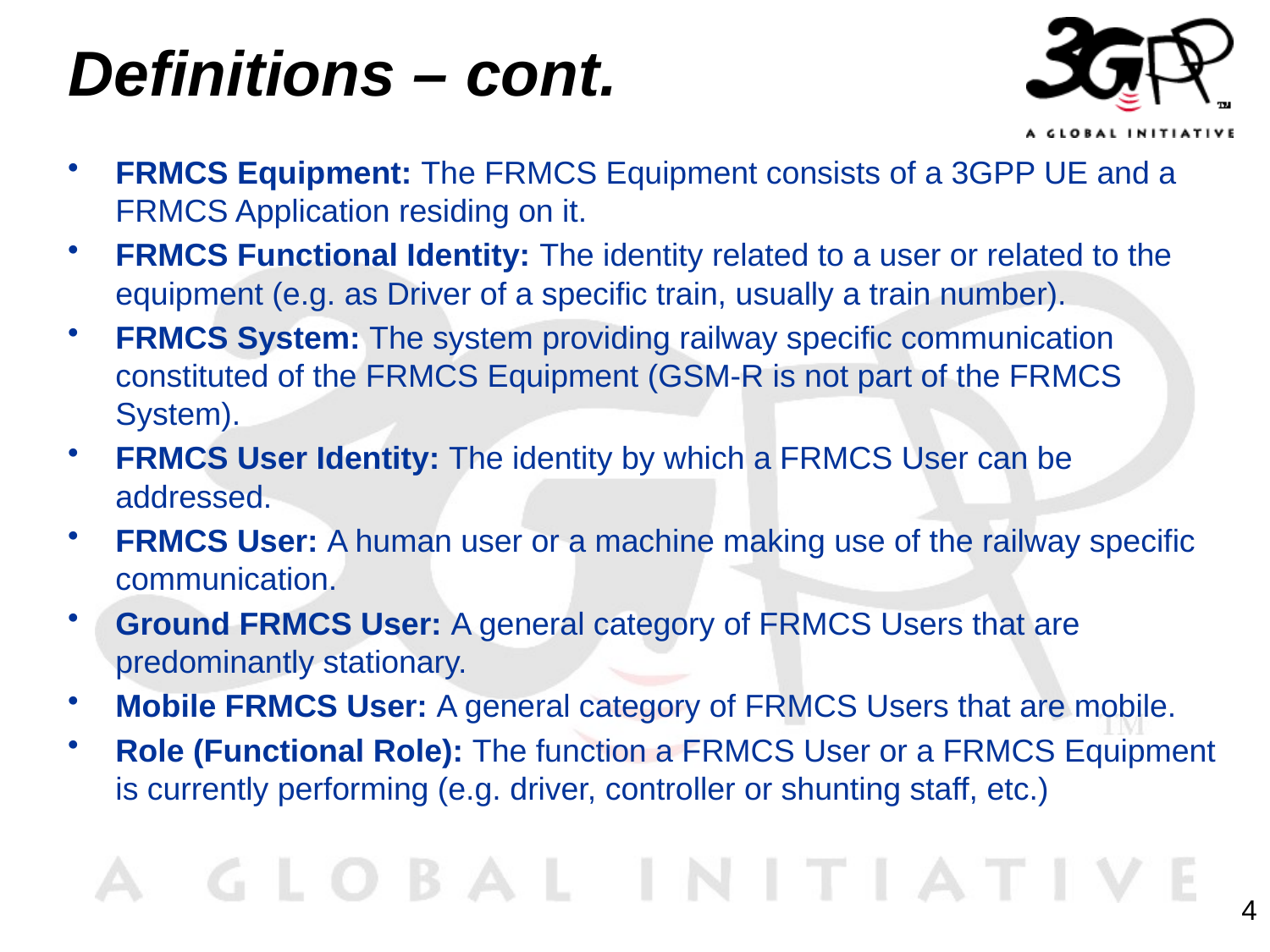

# Definitions – cont.
FRMCS Equipment: The FRMCS Equipment consists of a 3GPP UE and a FRMCS Application residing on it.
FRMCS Functional Identity: The identity related to a user or related to the equipment (e.g. as Driver of a specific train, usually a train number).
FRMCS System: The system providing railway specific communication constituted of the FRMCS Equipment (GSM-R is not part of the FRMCS System).
FRMCS User Identity: The identity by which a FRMCS User can be addressed.
FRMCS User: A human user or a machine making use of the railway specific communication.
Ground FRMCS User: A general category of FRMCS Users that are predominantly stationary.
Mobile FRMCS User: A general category of FRMCS Users that are mobile.
Role (Functional Role): The function a FRMCS User or a FRMCS Equipment is currently performing (e.g. driver, controller or shunting staff, etc.)

4